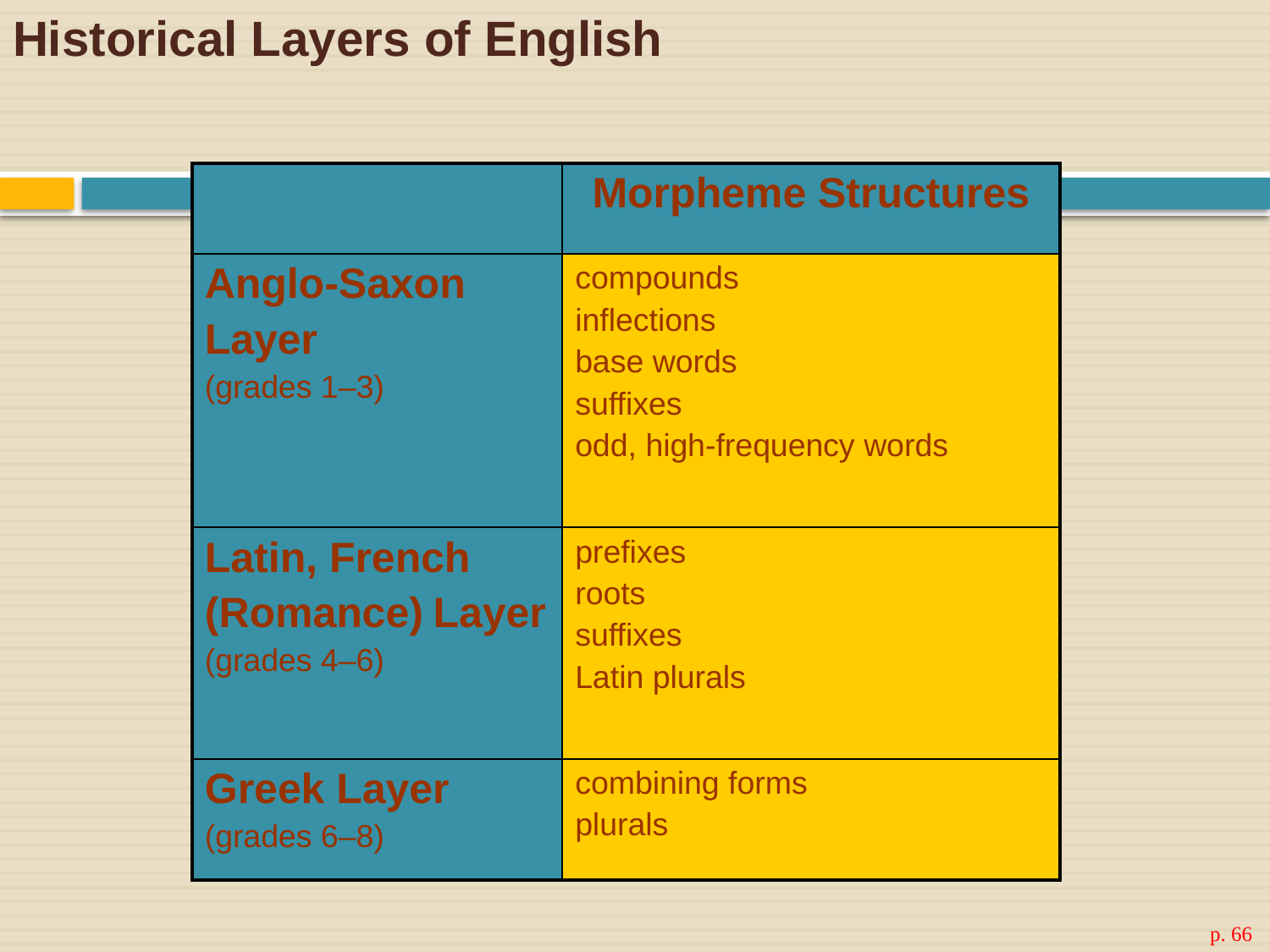

# Historical Layers of English
|  | Morpheme Structures |
| --- | --- |
| Anglo-Saxon Layer (grades 1–3) | compounds inflections base words suffixes odd, high-frequency words |
| Latin, French (Romance) Layer (grades 4–6) | prefixes roots suffixes Latin plurals |
| Greek Layer (grades 6–8) | combining forms plurals |
p. 66